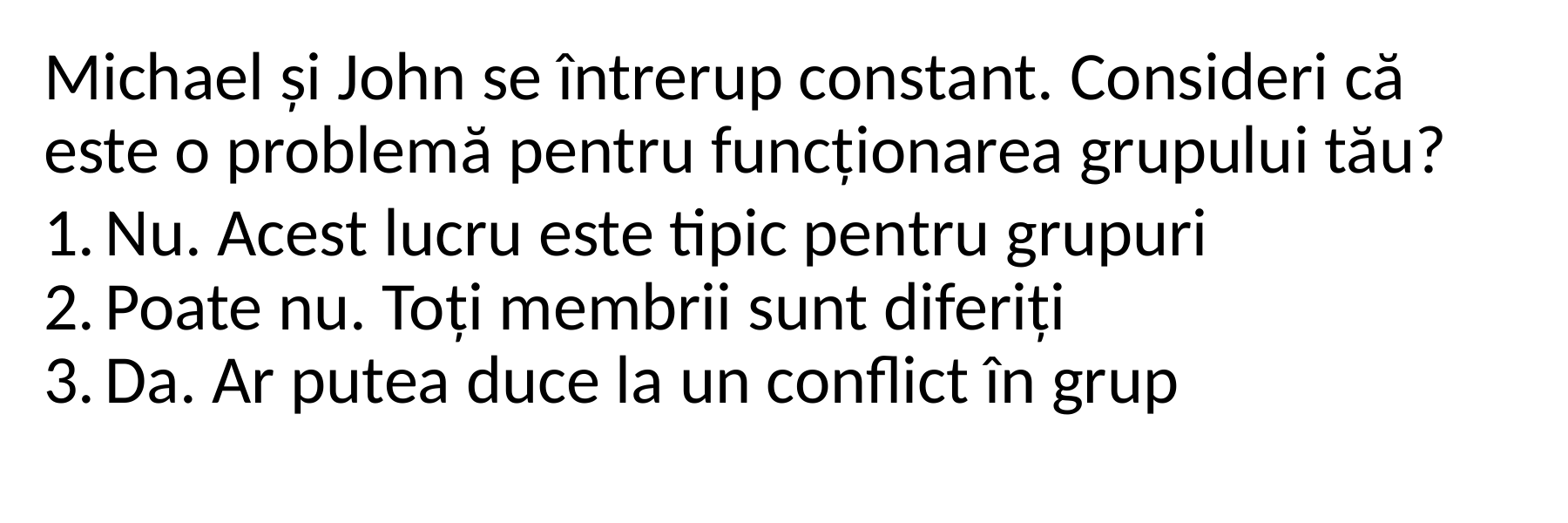

Michael și John se întrerup constant. Consideri că este o problemă pentru funcționarea grupului tău?
Nu. Acest lucru este tipic pentru grupuri
Poate nu. Toți membrii sunt diferiți
Da. Ar putea duce la un conflict în grup